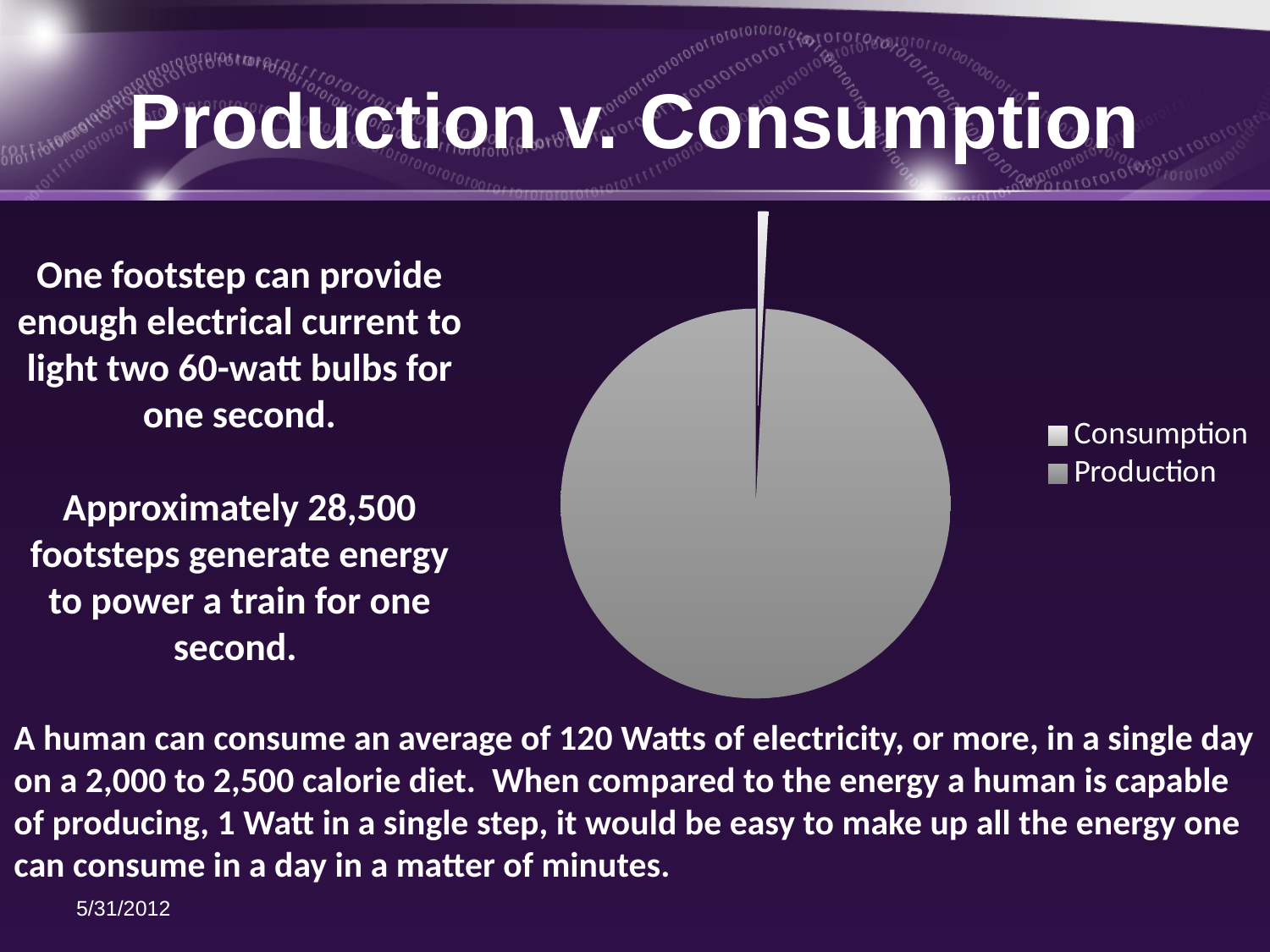

# Production v. Consumption

### Chart

| Category | Energy  |
|---|---|
| Consumption | 1.0 |
| Production | 120.0 |
One footstep can provide enough electrical current to light two 60-watt bulbs for one second.

Approximately 28,500 footsteps generate energy to power a train for one second.
A human can consume an average of 120 Watts of electricity, or more, in a single day on a 2,000 to 2,500 calorie diet.  When compared to the energy a human is capable of producing, 1 Watt in a single step, it would be easy to make up all the energy one can consume in a day in a matter of minutes.
5/31/2012
Walking and Energy - JAPRI Inc.
9